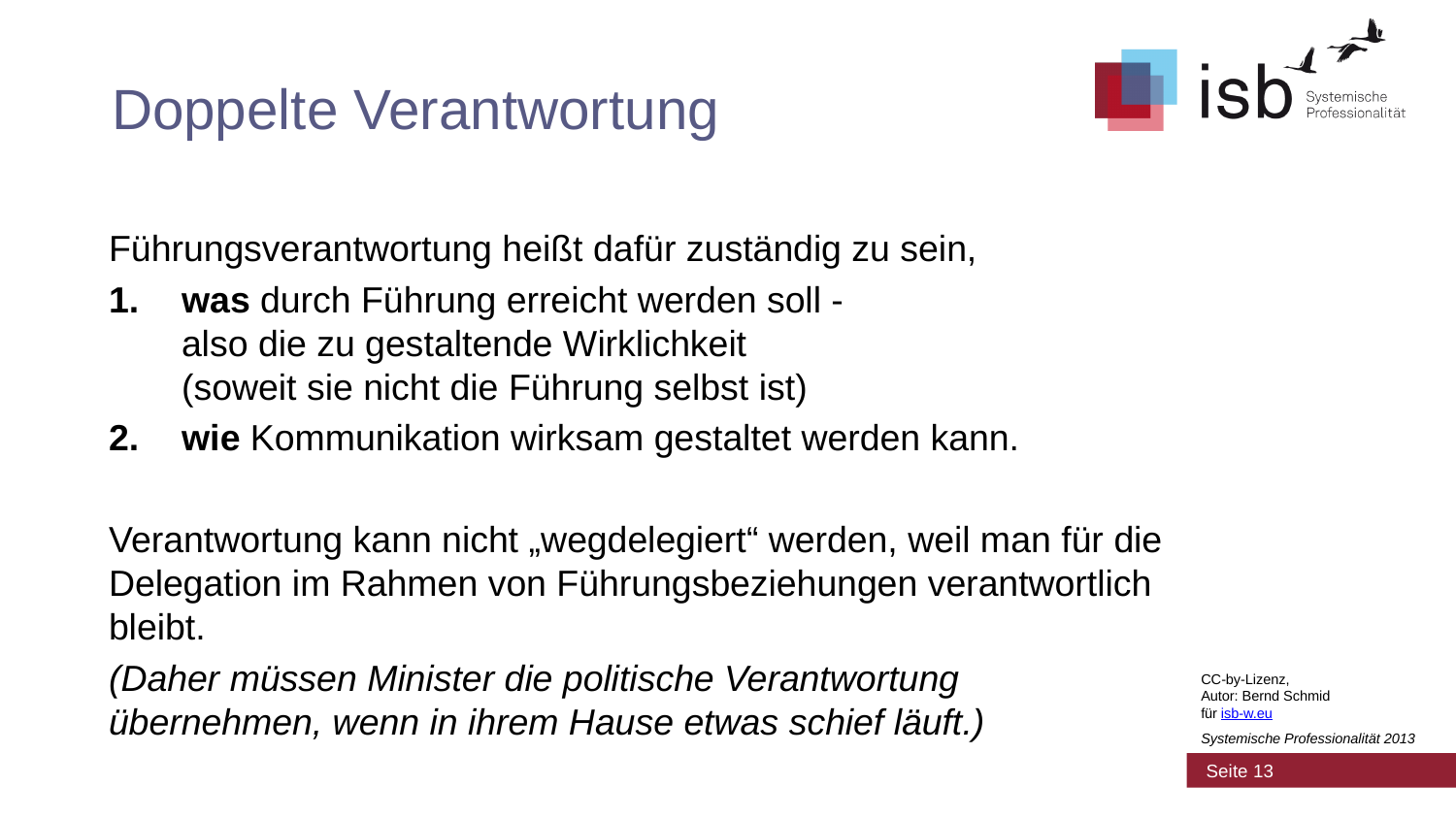

# Doppelte Verantwortung
Führungsverantwortung heißt dafür zuständig zu sein,
was durch Führung erreicht werden soll -
also die zu gestaltende Wirklichkeit
(soweit sie nicht die Führung selbst ist)
wie Kommunikation wirksam gestaltet werden kann.

Verantwortung kann nicht „wegdelegiert“ werden, weil man für die Delegation im Rahmen von Führungsbeziehungen verantwortlich bleibt.
(Daher müssen Minister die politische Verantwortung übernehmen, wenn in ihrem Hause etwas schief läuft.)

CC-by-Lizenz,
Autor: Bernd Schmid
für isb-w.eu
Systemische Professionalität 2013
 Seite 13